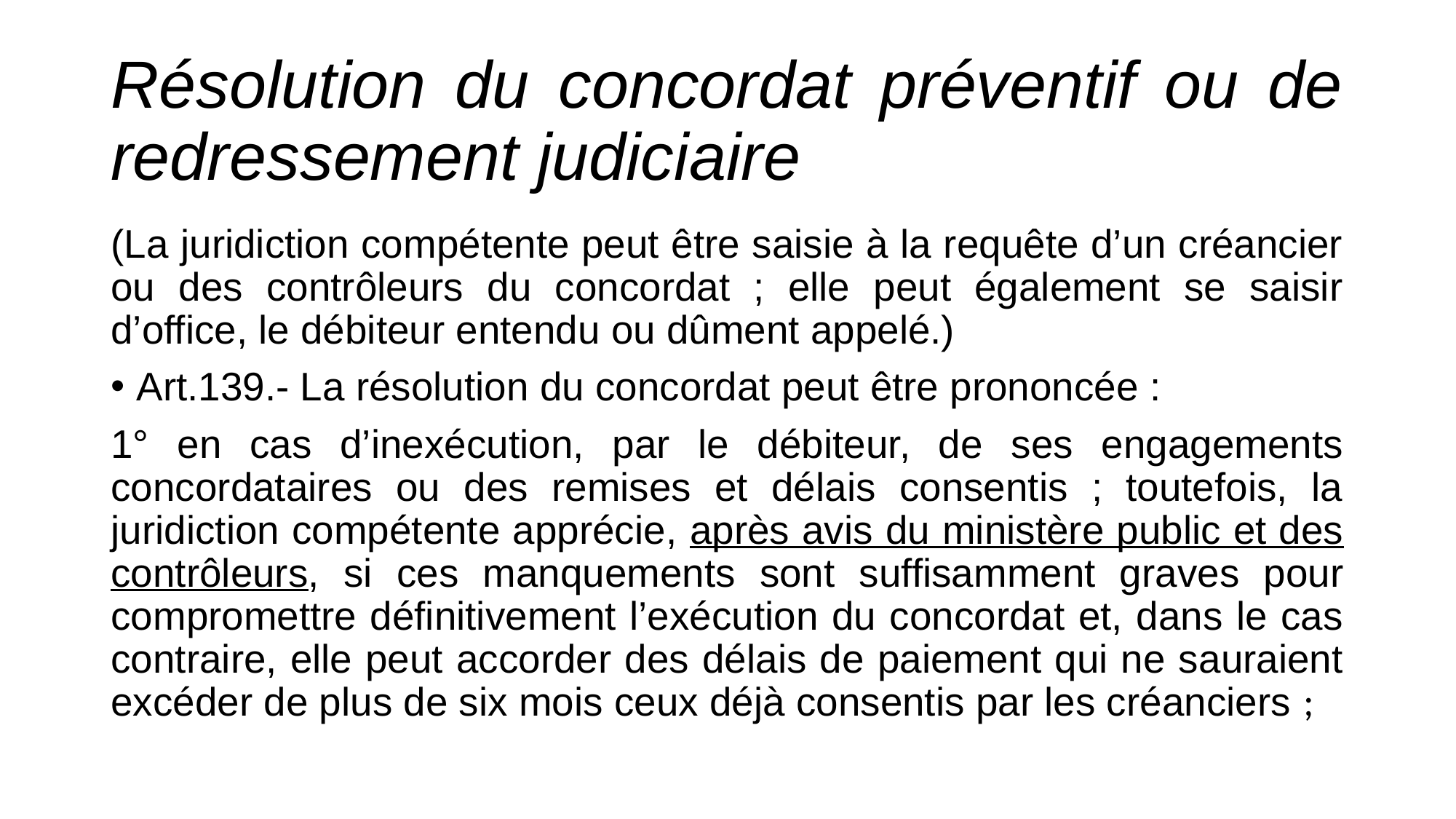

# Résolution du concordat préventif ou de redressement judiciaire
(La juridiction compétente peut être saisie à la requête d’un créancier ou des contrôleurs du concordat ; elle peut également se saisir d’office, le débiteur entendu ou dûment appelé.)
Art.139.‐ La résolution du concordat peut être prononcée :
1° en cas d’inexécution, par le débiteur, de ses engagements concordataires ou des remises et délais consentis ; toutefois, la juridiction compétente apprécie, après avis du ministère public et des contrôleurs, si ces manquements sont suffisamment graves pour compromettre définitivement l’exécution du concordat et, dans le cas contraire, elle peut accorder des délais de paiement qui ne sauraient excéder de plus de six mois ceux déjà consentis par les créanciers ;